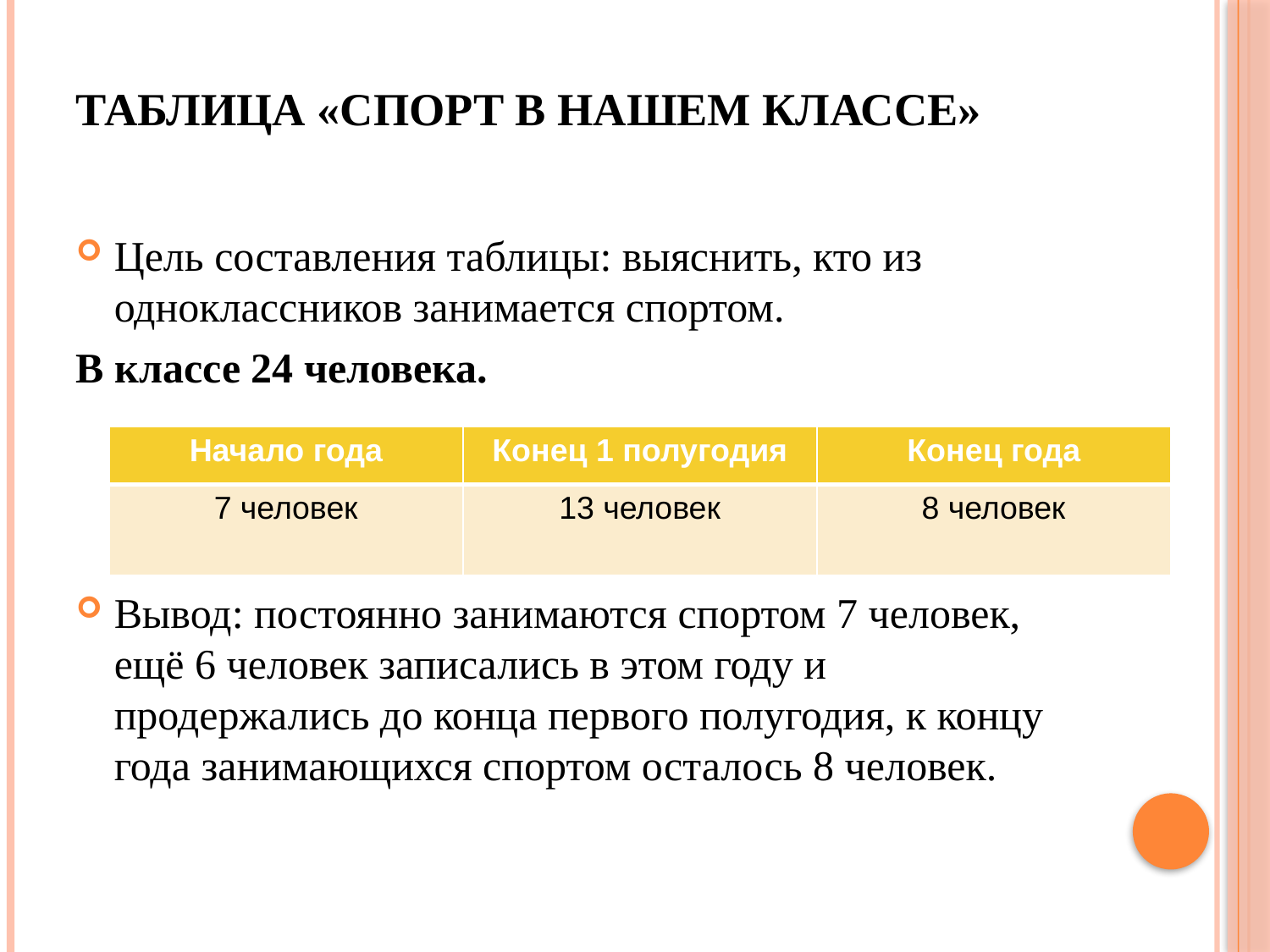

# Таблица «Спорт в нашем классе»
Цель составления таблицы: выяснить, кто из одноклассников занимается спортом.
В классе 24 человека.

Вывод: постоянно занимаются спортом 7 человек, ещё 6 человек записались в этом году и продержались до конца первого полугодия, к концу года занимающихся спортом осталось 8 человек.

| Начало года | Конец 1 полугодия | Конец года |
| --- | --- | --- |
| 7 человек | 13 человек | 8 человек |